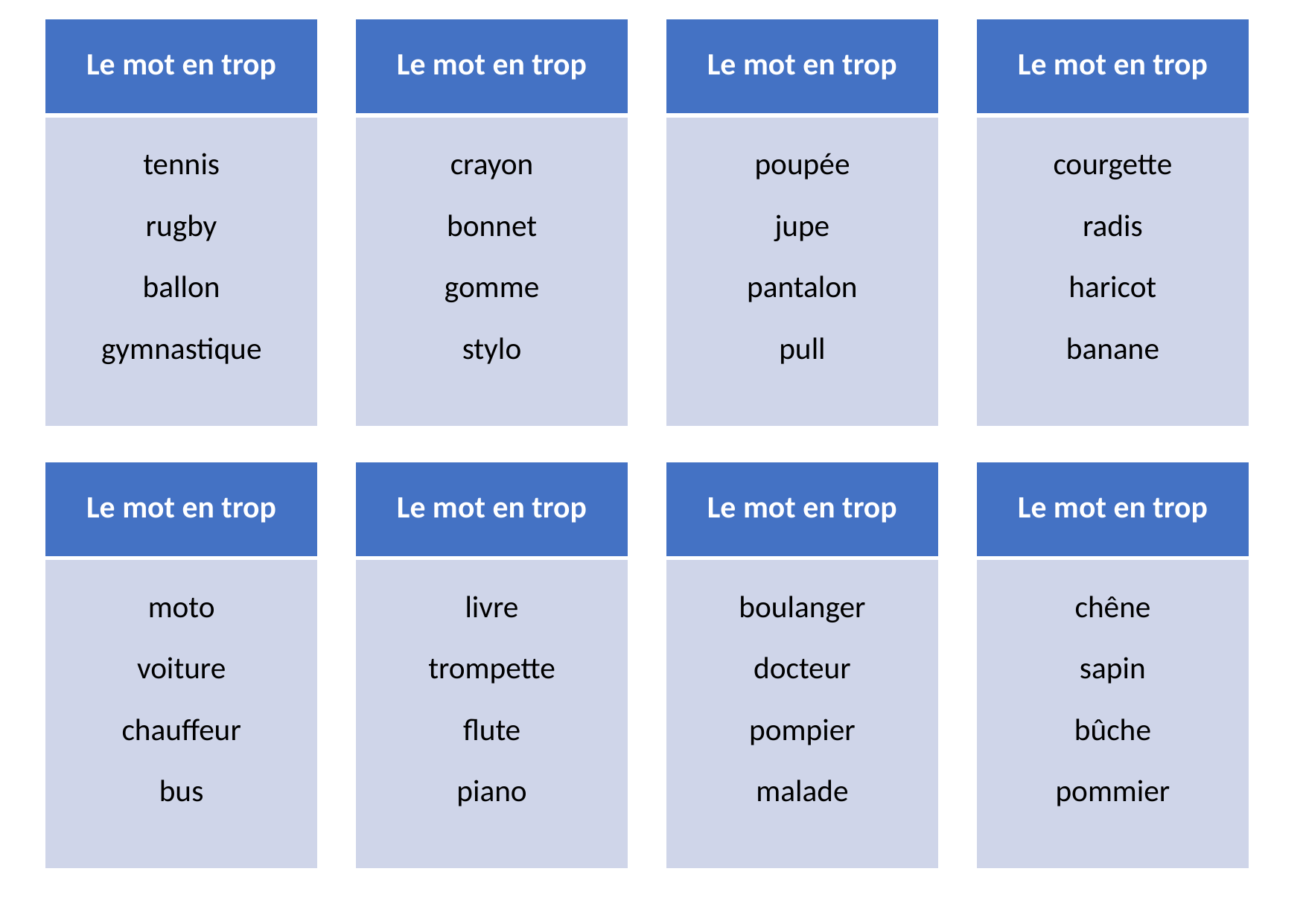

| Le mot en trop |
| --- |
| crayon bonnet gomme stylo |
| Le mot en trop |
| --- |
| courgette radis haricot banane |
| Le mot en trop |
| --- |
| tennis rugby ballon gymnastique |
| Le mot en trop |
| --- |
| poupée jupe pantalon pull |
| Le mot en trop |
| --- |
| livre trompette flute piano |
| Le mot en trop |
| --- |
| chêne sapin bûche pommier |
| Le mot en trop |
| --- |
| moto voiture chauffeur bus |
| Le mot en trop |
| --- |
| boulanger docteur pompier malade |